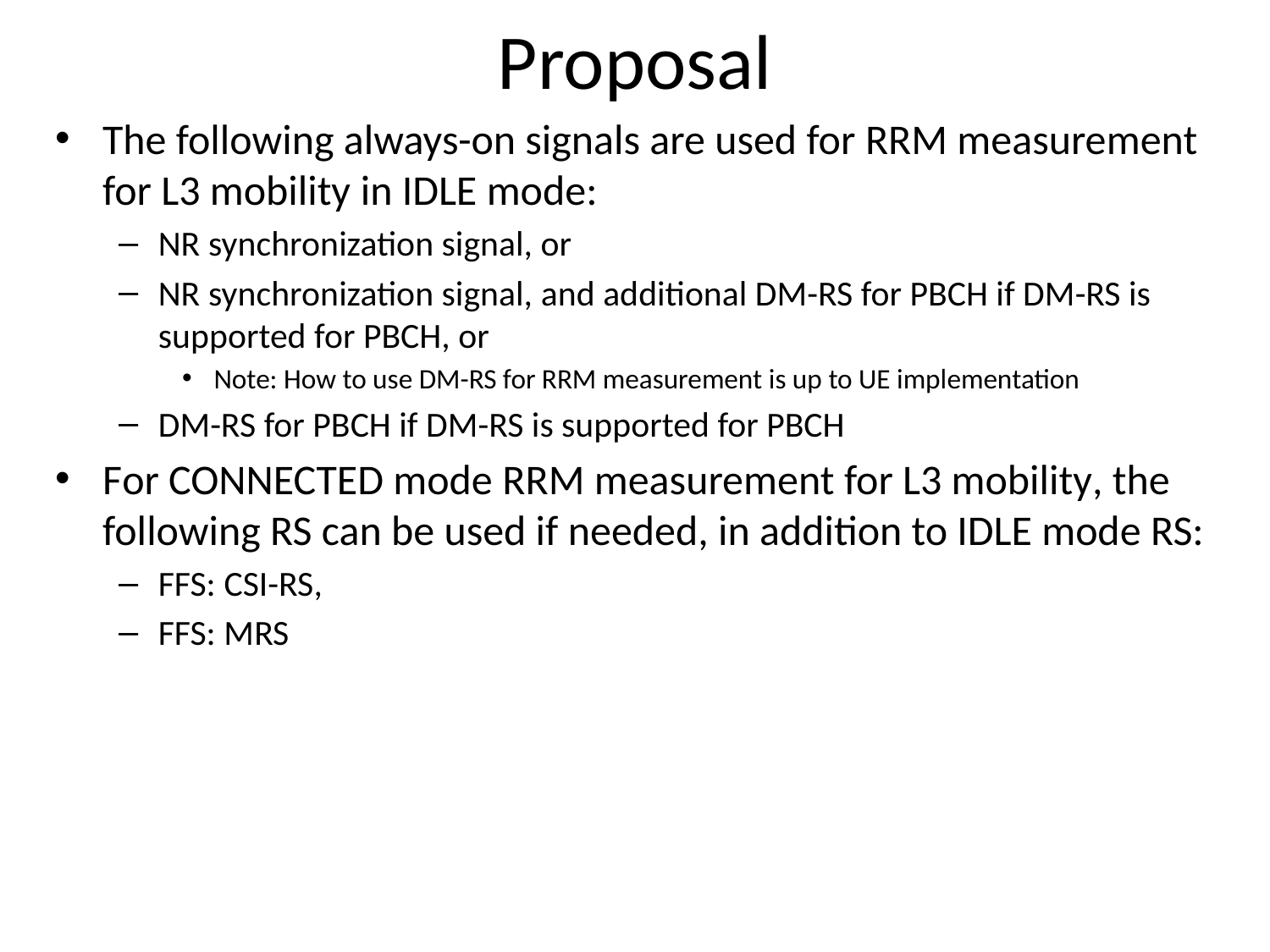

# Proposal
The following always-on signals are used for RRM measurement for L3 mobility in IDLE mode:
NR synchronization signal, or
NR synchronization signal, and additional DM-RS for PBCH if DM-RS is supported for PBCH, or
Note: How to use DM-RS for RRM measurement is up to UE implementation
DM-RS for PBCH if DM-RS is supported for PBCH
For CONNECTED mode RRM measurement for L3 mobility, the following RS can be used if needed, in addition to IDLE mode RS:
FFS: CSI-RS,
FFS: MRS